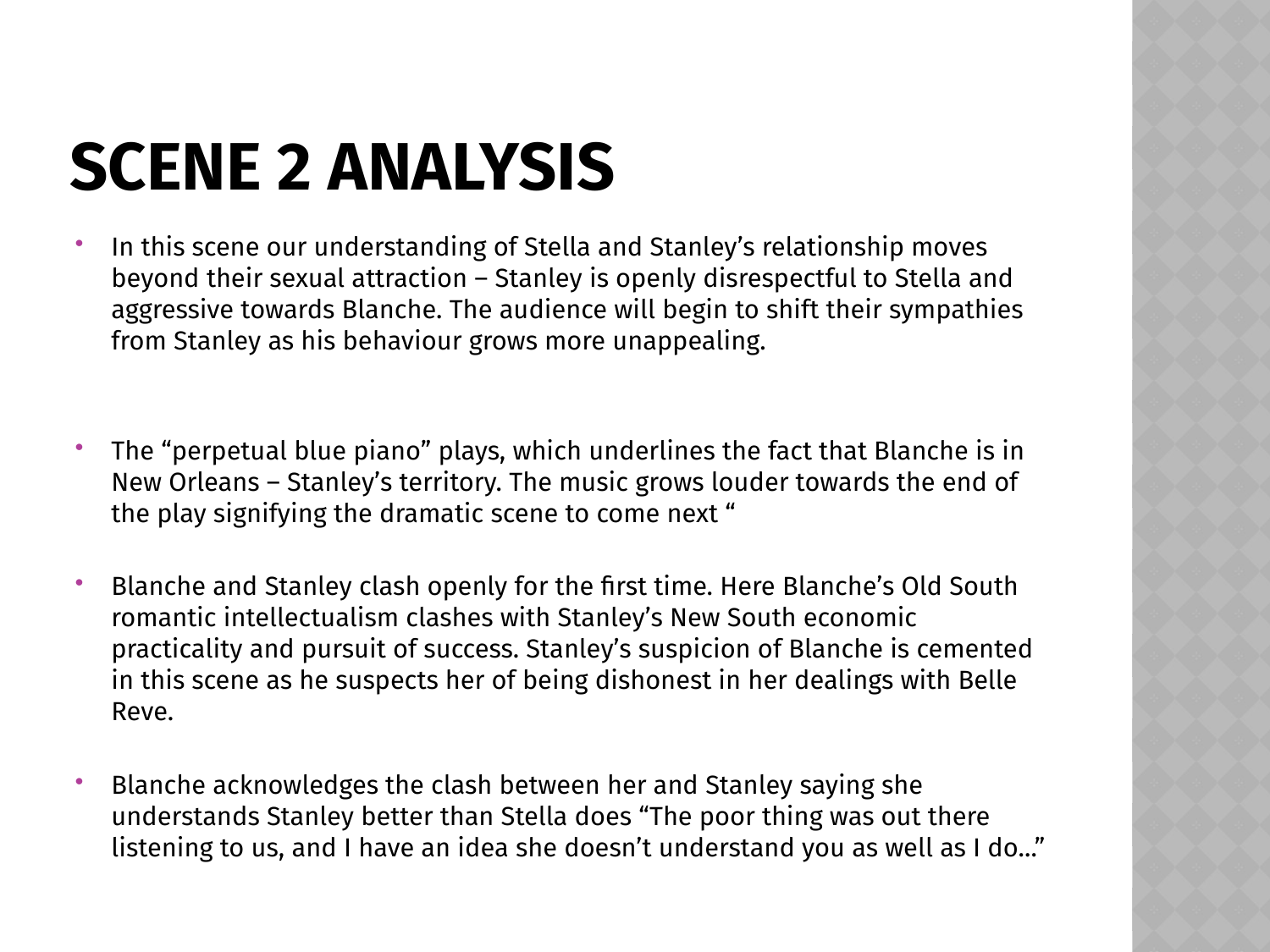

# Scene 2 Analysis
In this scene our understanding of Stella and Stanley’s relationship moves beyond their sexual attraction – Stanley is openly disrespectful to Stella and aggressive towards Blanche. The audience will begin to shift their sympathies from Stanley as his behaviour grows more unappealing.

The “perpetual blue piano” plays, which underlines the fact that Blanche is in New Orleans – Stanley’s territory. The music grows louder towards the end of the play signifying the dramatic scene to come next “

Blanche and Stanley clash openly for the first time. Here Blanche’s Old South romantic intellectualism clashes with Stanley’s New South economic practicality and pursuit of success. Stanley’s suspicion of Blanche is cemented in this scene as he suspects her of being dishonest in her dealings with Belle Reve.

Blanche acknowledges the clash between her and Stanley saying she understands Stanley better than Stella does “The poor thing was out there listening to us, and I have an idea she doesn’t understand you as well as I do...”